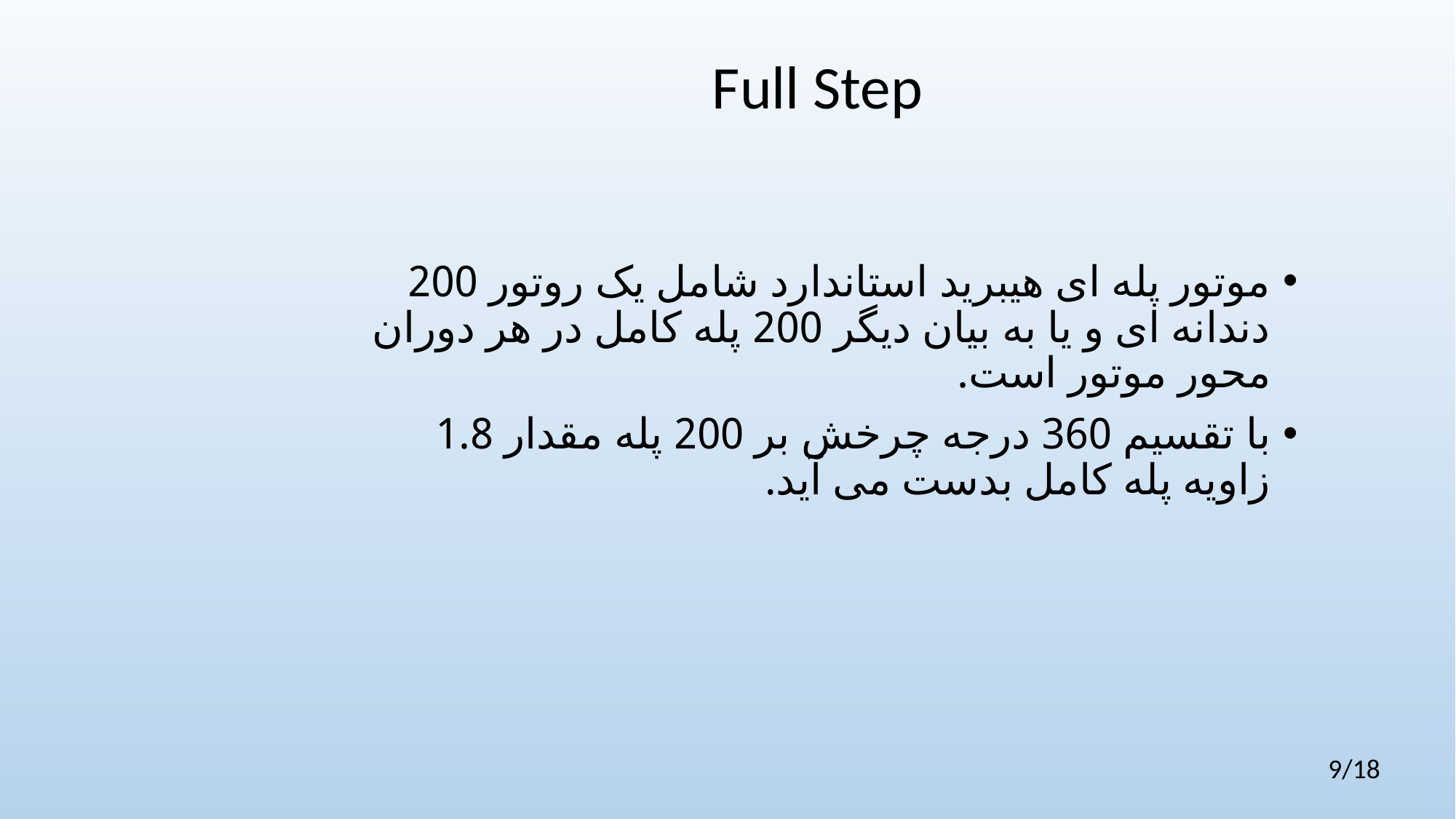

Full Step
موتور پله ای هیبرید استاندارد شامل یک روتور 200 دندانه ای و یا به بیان دیگر 200 پله کامل در هر دوران محور موتور است.
با تقسیم 360 درجه چرخش بر 200 پله مقدار 1.8 زاویه پله کامل بدست می آید.
9/18